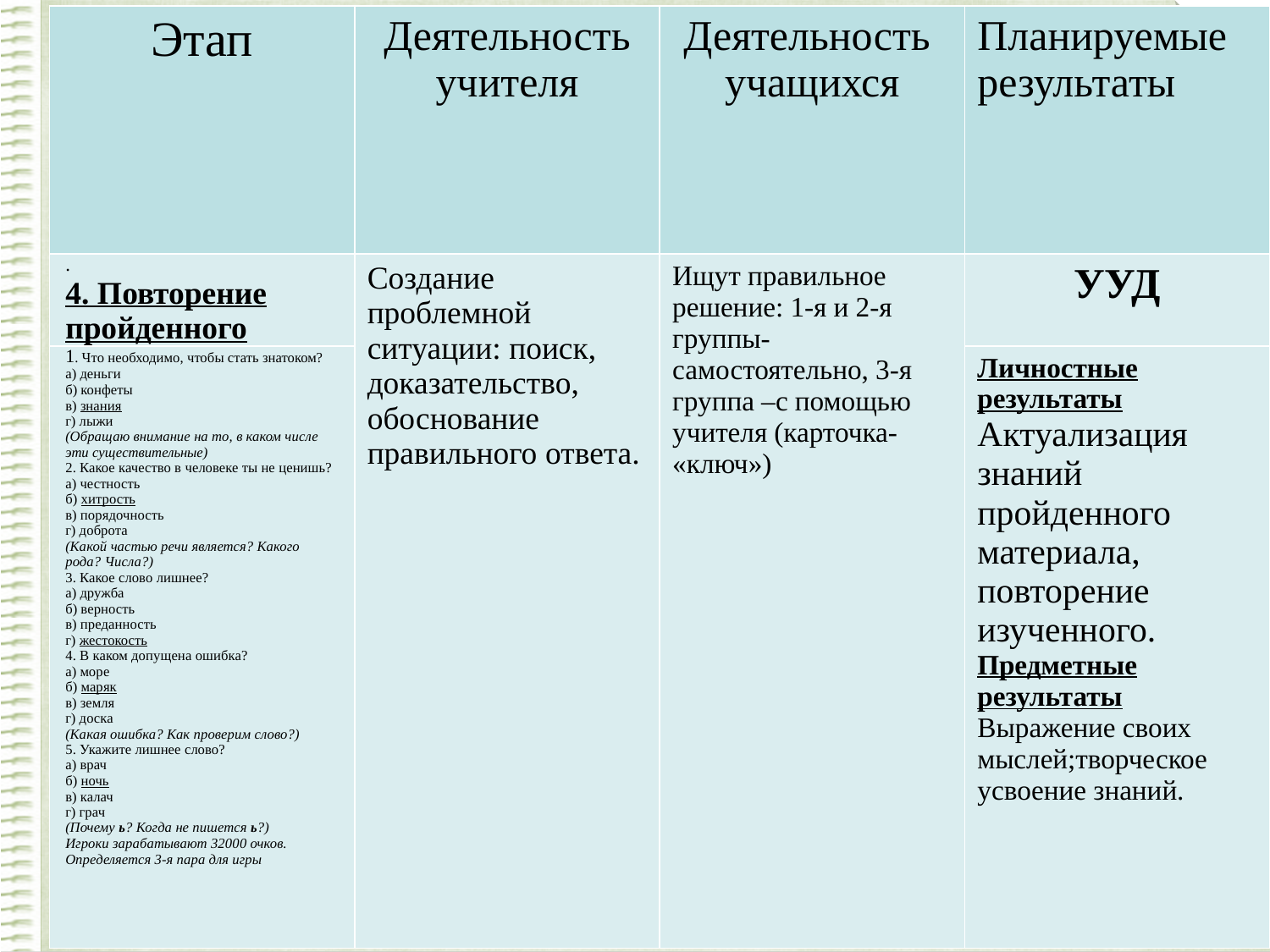

| Этап | Деятельность учителя | Деятельность учащихся | Планируемые результаты |
| --- | --- | --- | --- |
| . 4. Повторение пройденного | Создание проблемной ситуации: поиск, доказательство, обоснование правильного ответа. | Ищут правильное решение: 1-я и 2-я группы-самостоятельно, 3-я группа –с помощью учителя (карточка- «ключ») | УУД |
| 1. Что необходимо, чтобы стать знатоком? а) деньги б) конфеты в) знания г) лыжи (Обращаю внимание на то, в каком числе эти существительные) 2. Какое качество в человеке ты не ценишь? а) честность б) хитрость в) порядочность г) доброта (Какой частью речи является? Какого рода? Числа?) 3. Какое слово лишнее? а) дружба б) верность в) преданность г) жестокость 4. В каком допущена ошибка? а) море б) маряк в) земля г) доска (Какая ошибка? Как проверим слово?) 5. Укажите лишнее слово? а) врач б) ночь в) калач г) грач (Почему ь? Когда не пишется ь?) Игроки зарабатывают 32000 очков. Определяется 3-я пара для игры |  |  | Личностные результаты Актуализация знаний пройденного материала, повторение изученного. Предметные результаты Выражение своих мыслей;творческое усвоение знаний. |